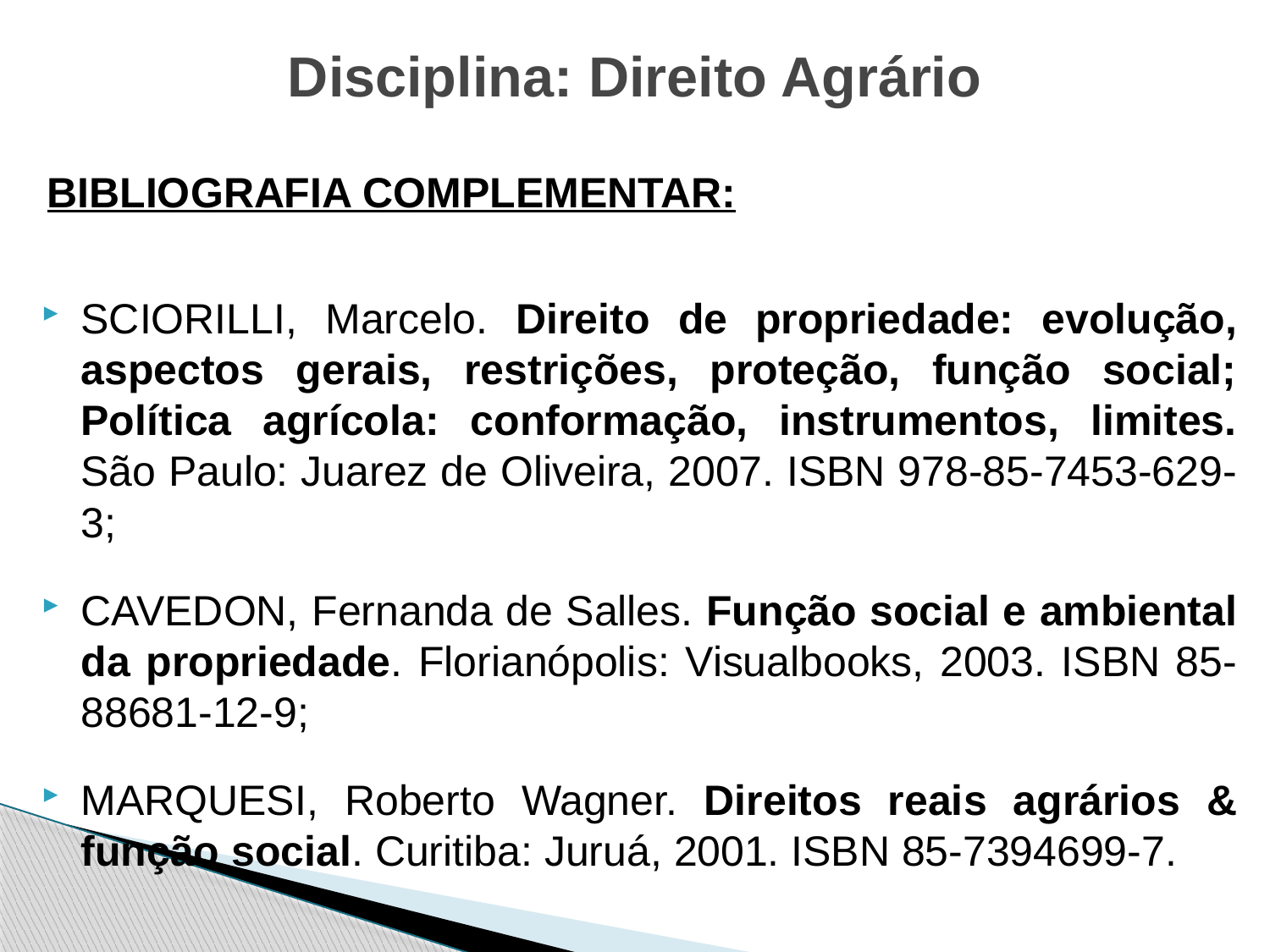

Disciplina: Direito Agrário
BIBLIOGRAFIA COMPLEMENTAR:

SCIORILLI, Marcelo. Direito de propriedade: evolução, aspectos gerais, restrições, proteção, função social; Política agrícola: conformação, instrumentos, limites. São Paulo: Juarez de Oliveira, 2007. ISBN 978-85-7453-629-3;
CAVEDON, Fernanda de Salles. Função social e ambiental da propriedade. Florianópolis: Visualbooks, 2003. ISBN 85-88681-12-9;
MARQUESI, Roberto Wagner. Direitos reais agrários & função social. Curitiba: Juruá, 2001. ISBN 85-7394699-7.